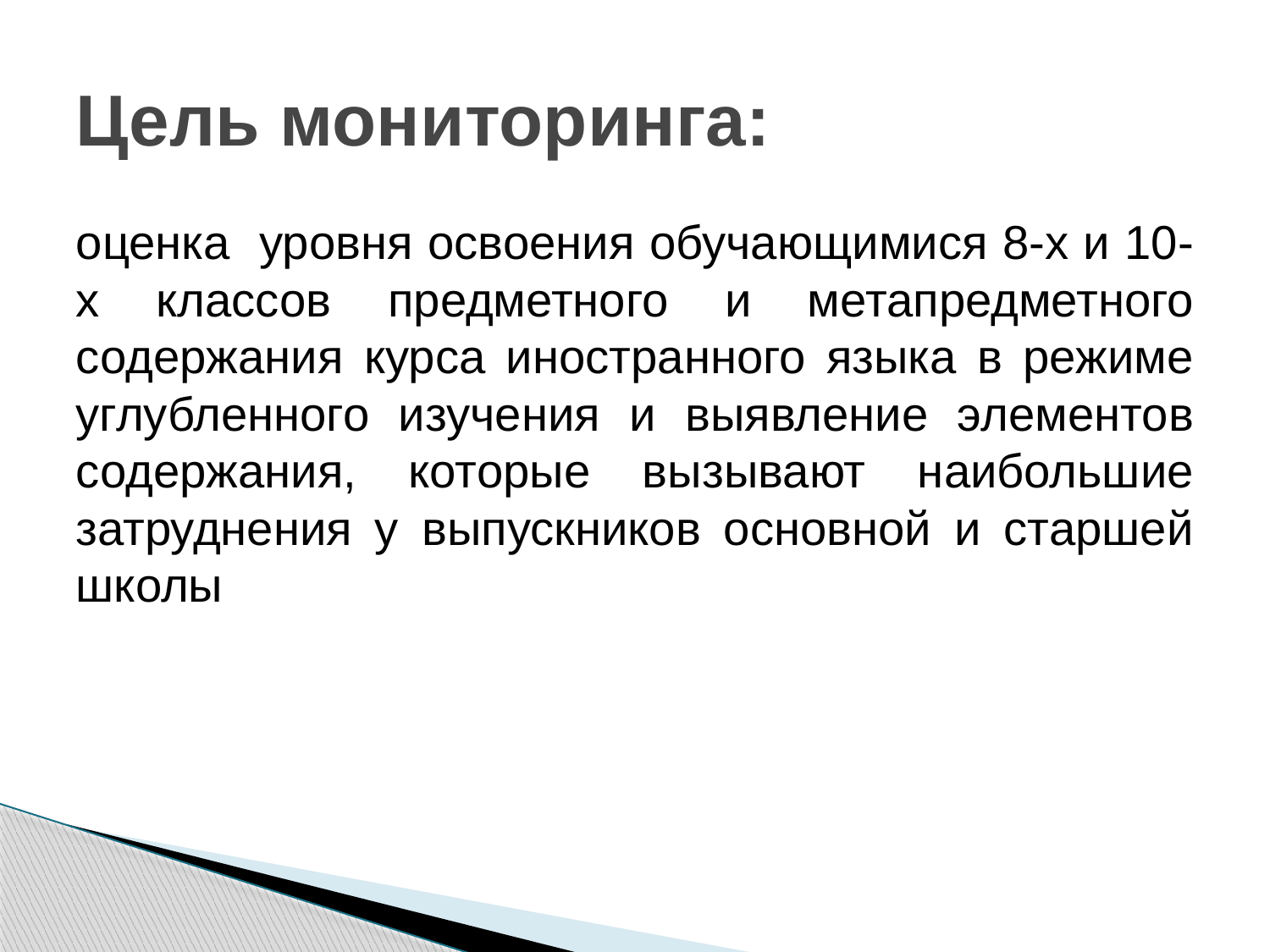

# Цель мониторинга:
оценка  уровня освоения обучающимися 8-х и 10-х классов предметного и метапредметного содержания курса иностранного языка в режиме углубленного изучения и выявление элементов содержания, которые вызывают наибольшие затруднения у выпускников основной и старшей школы